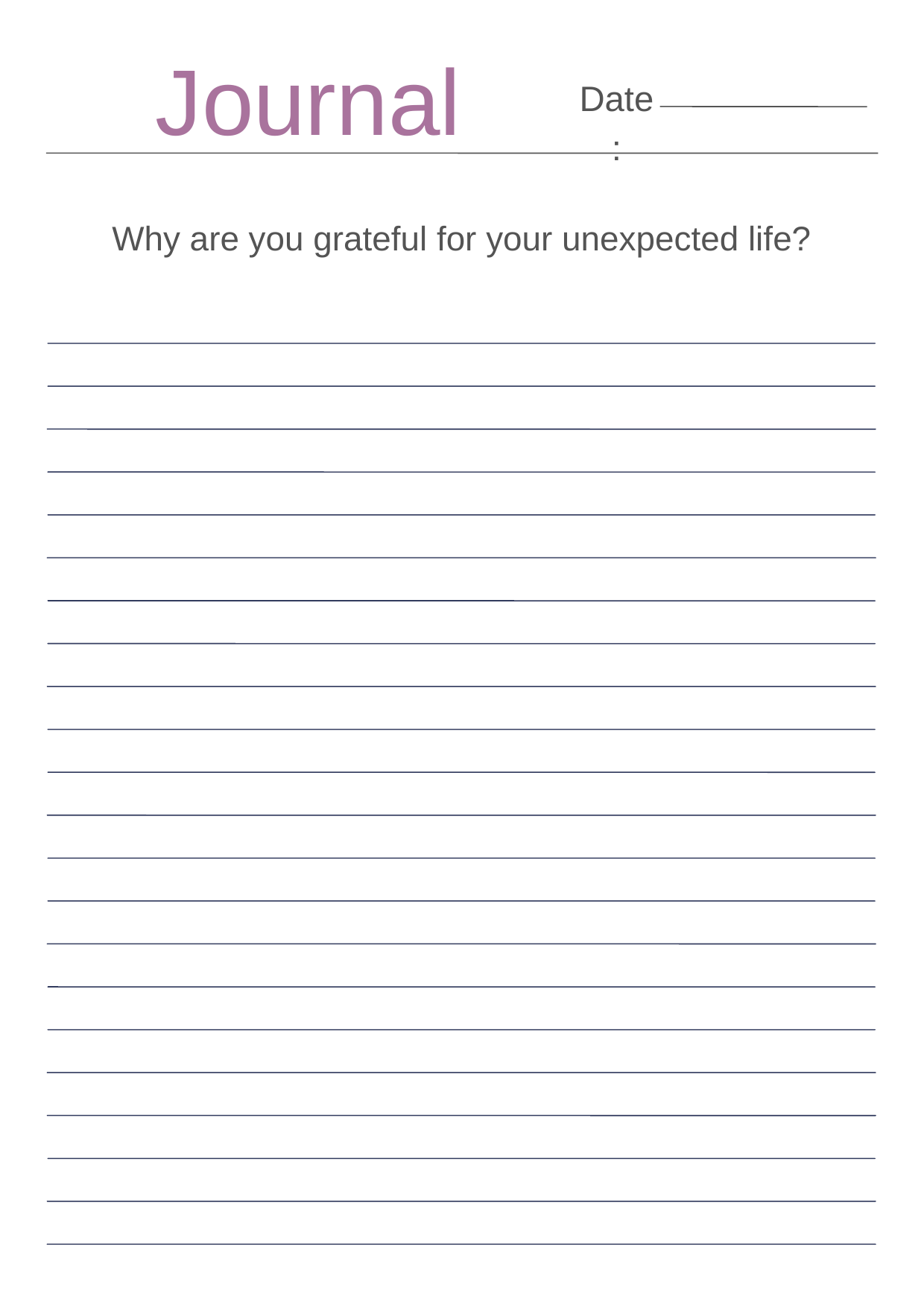

Journal
Date:

Why are you grateful for your unexpected life?